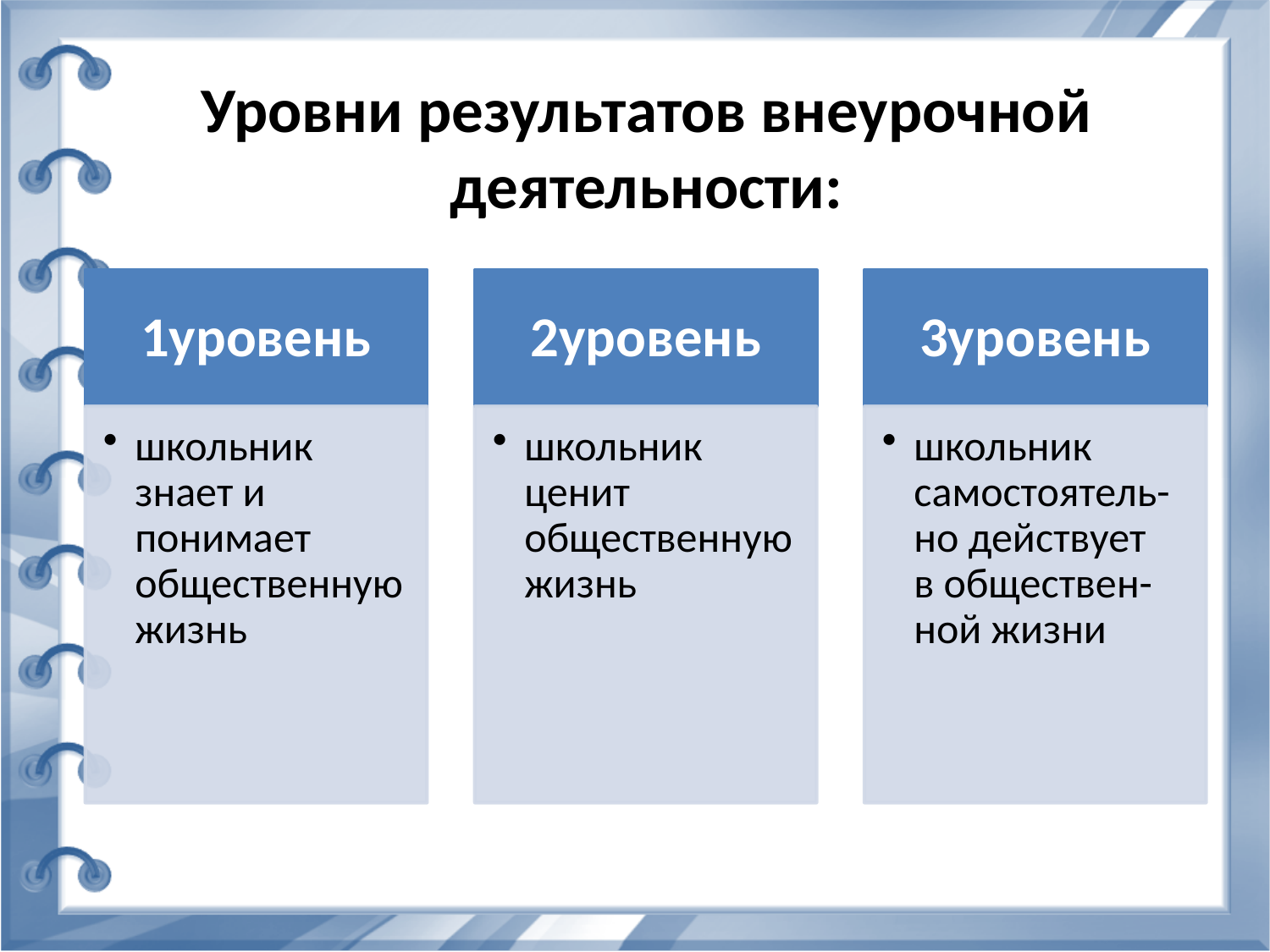

# Уровни результатов внеурочной деятельности:
1уровень
школьник знает и понимает общественную жизнь
2уровень
школьник ценит общественную жизнь
3уровень
школьник самостоятель-но действует в обществен-ной жизни